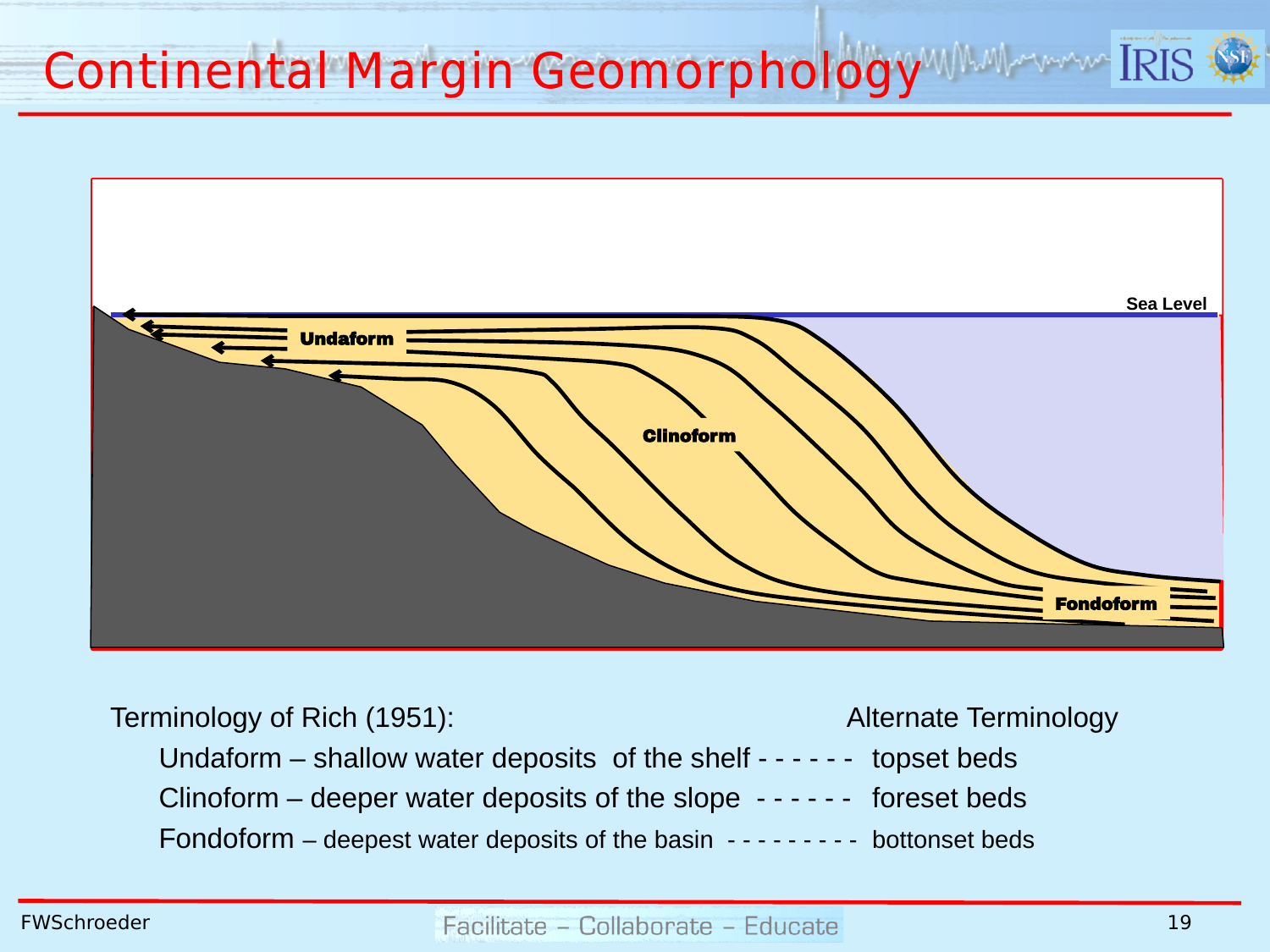

# Continental Margin Geomorphology

Sea Level

Undaform

Clinoform
Fondoform
Terminology of Rich (1951):	    Alternate Terminology
	Undaform – shallow water deposits  of the shelf - - - - - -	topset beds
	Clinoform – deeper water deposits of the slope  - - - - - -	foreset beds
	Fondoform – deepest water deposits of the basin  - - - - - - - - -	bottonset beds